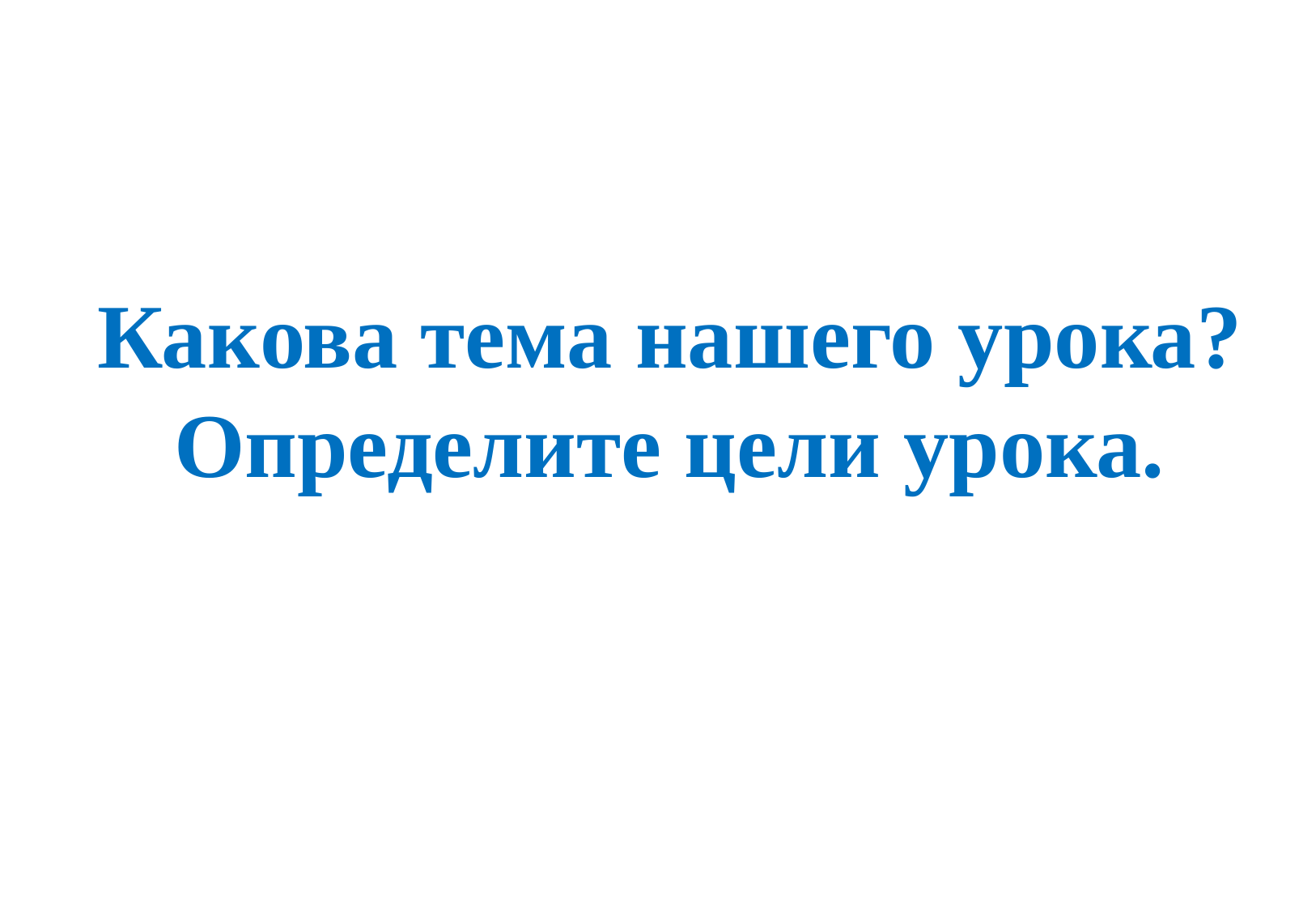

#
Какова тема нашего урока?
Определите цели урока.